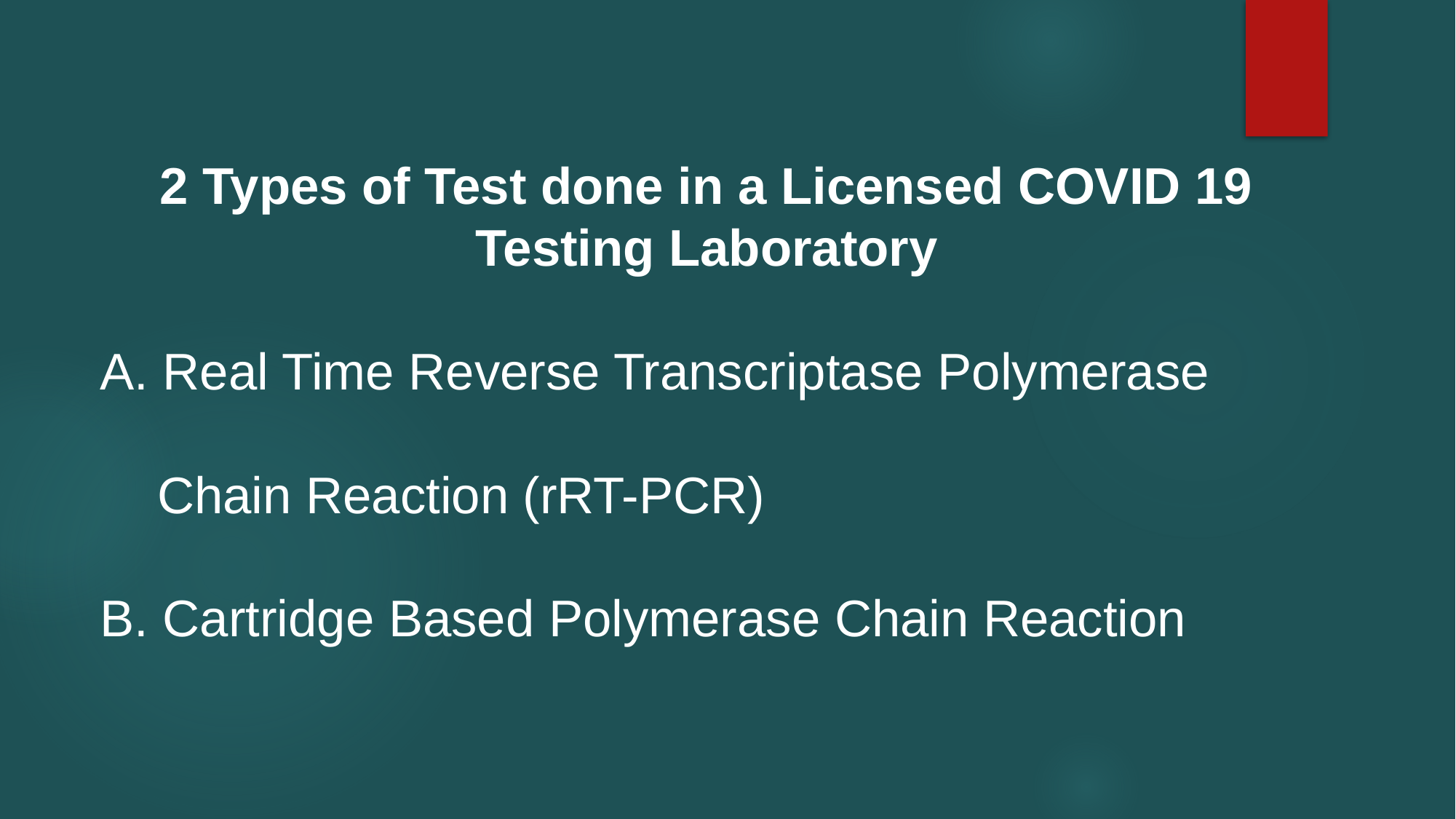

2 Types of Test done in a Licensed COVID 19 Testing Laboratory

A. Real Time Reverse Transcriptase Polymerase
    Chain Reaction (rRT-PCR)

B. Cartridge Based Polymerase Chain Reaction